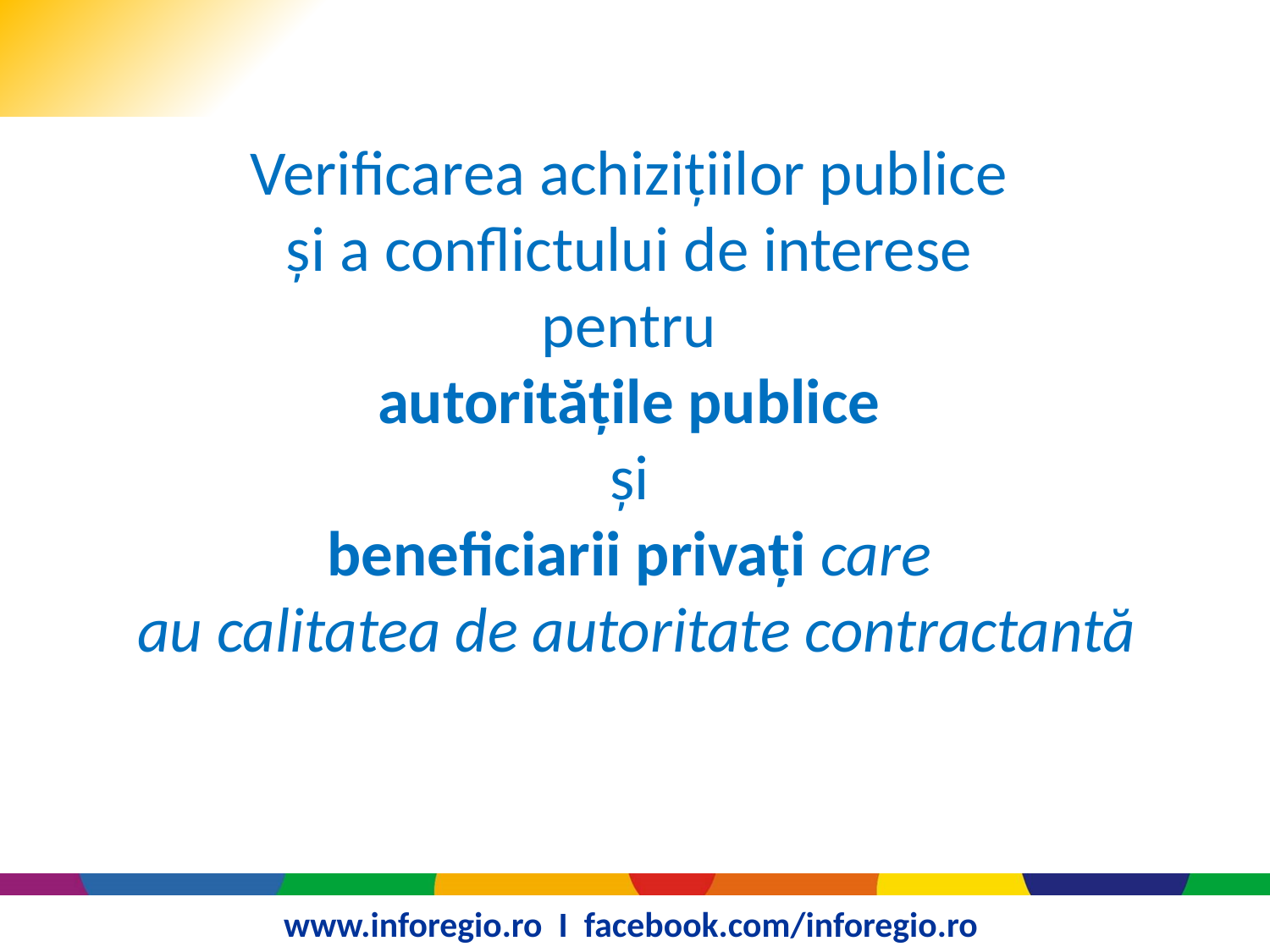

# Verificarea achizițiilor publice și a conflictului de interese pentru autoritățile publice și beneficiarii privați care au calitatea de autoritate contractantă